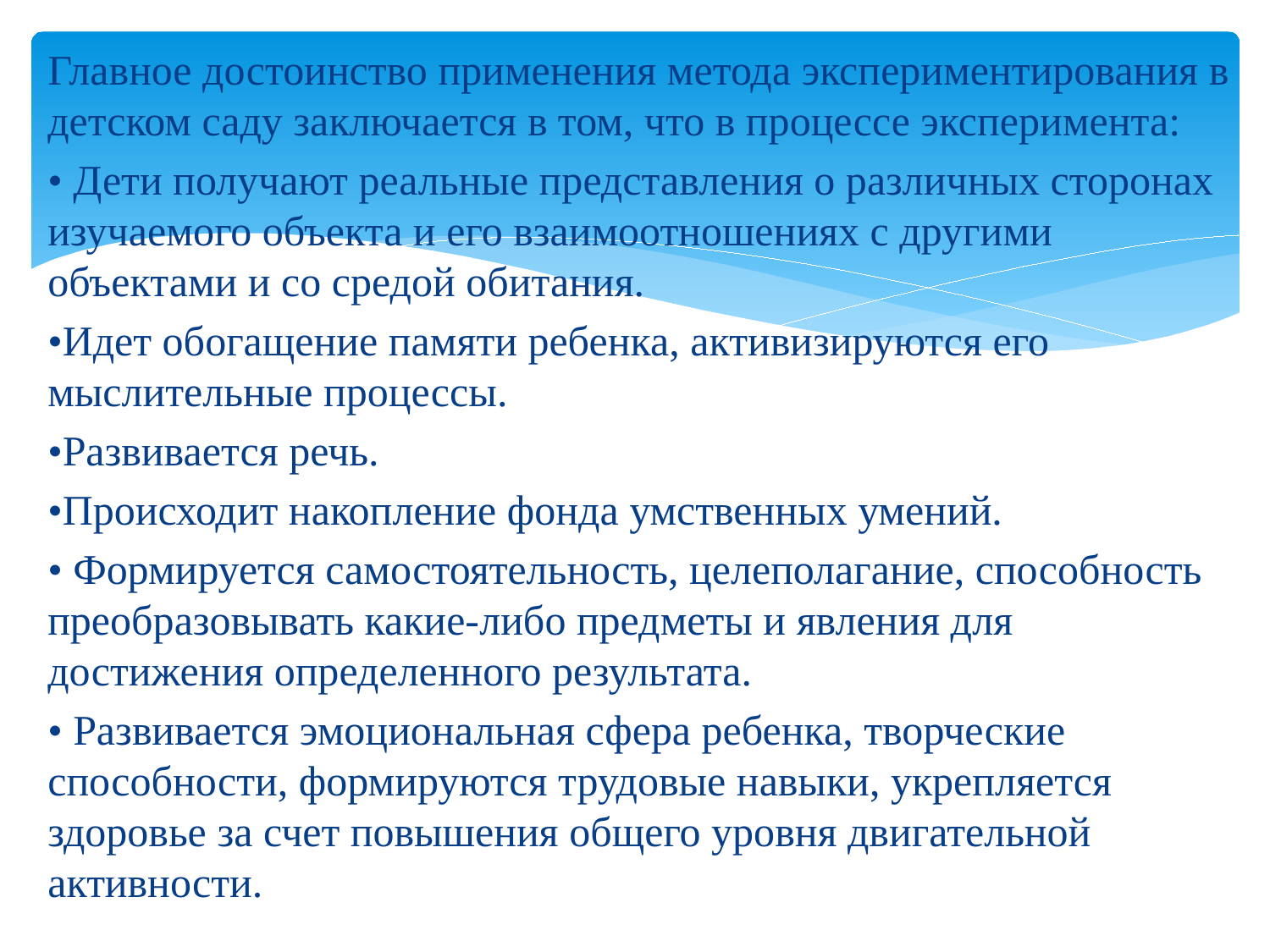

Главное достоинство применения метода экспериментирования в детском саду заключается в том, что в процессе эксперимента:
• Дети получают реальные представления о различных сторонах изучаемого объекта и его взаимоотношениях с другими объектами и со средой обитания.
•Идет обогащение памяти ребенка, активизируются его мыслительные процессы.
•Развивается речь.
•Происходит накопление фонда умственных умений.
• Формируется самостоятельность, целеполагание, способность преобразовывать какие-либо предметы и явления для достижения определенного результата.
• Развивается эмоциональная сфера ребенка, творческие способности, формируются трудовые навыки, укрепляется здоровье за счет повышения общего уровня двигательной активности.